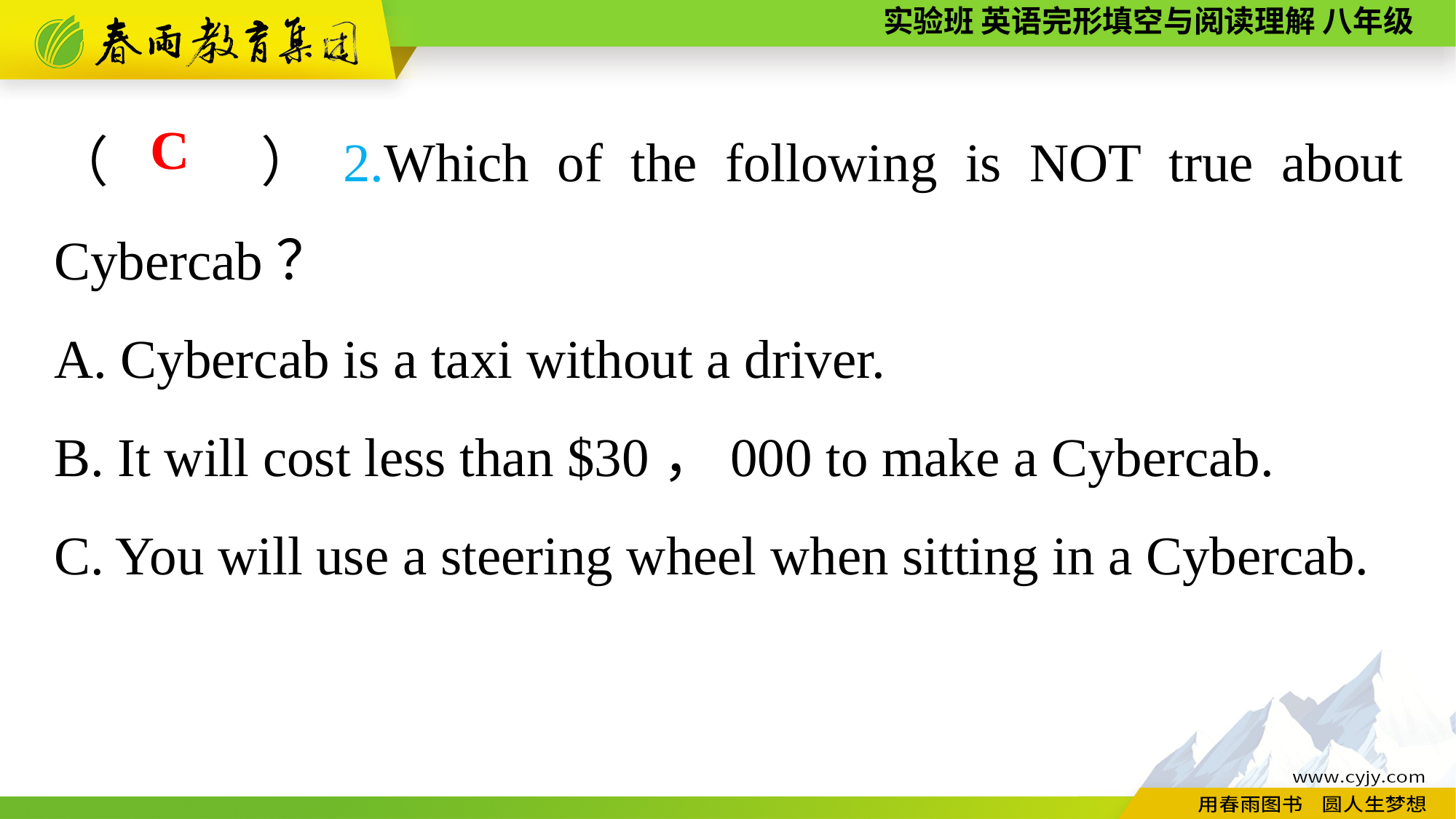

（　　）2.Which of the following is NOT true about Cybercab？
A. Cybercab is a taxi without a driver.
B. It will cost less than $30，000 to make a Cybercab.
C. You will use a steering wheel when sitting in a Cybercab.
C